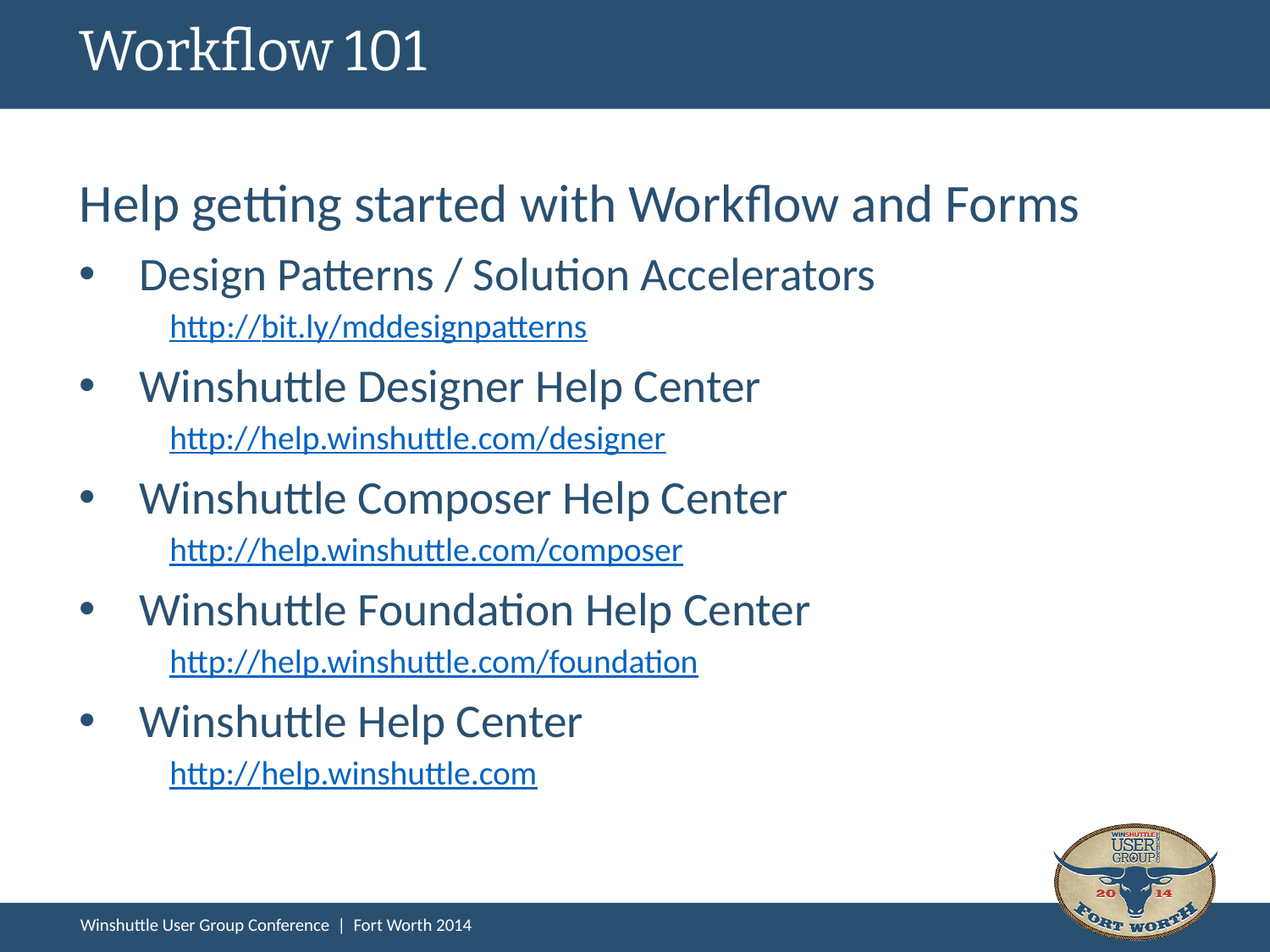

# Workflow 101
Help getting started with Workflow and Forms
Design Patterns / Solution Accelerators
http://bit.ly/mddesignpatterns
Winshuttle Designer Help Center
http://help.winshuttle.com/designer
Winshuttle Composer Help Center
http://help.winshuttle.com/composer
Winshuttle Foundation Help Center
http://help.winshuttle.com/foundation
Winshuttle Help Center
http://help.winshuttle.com